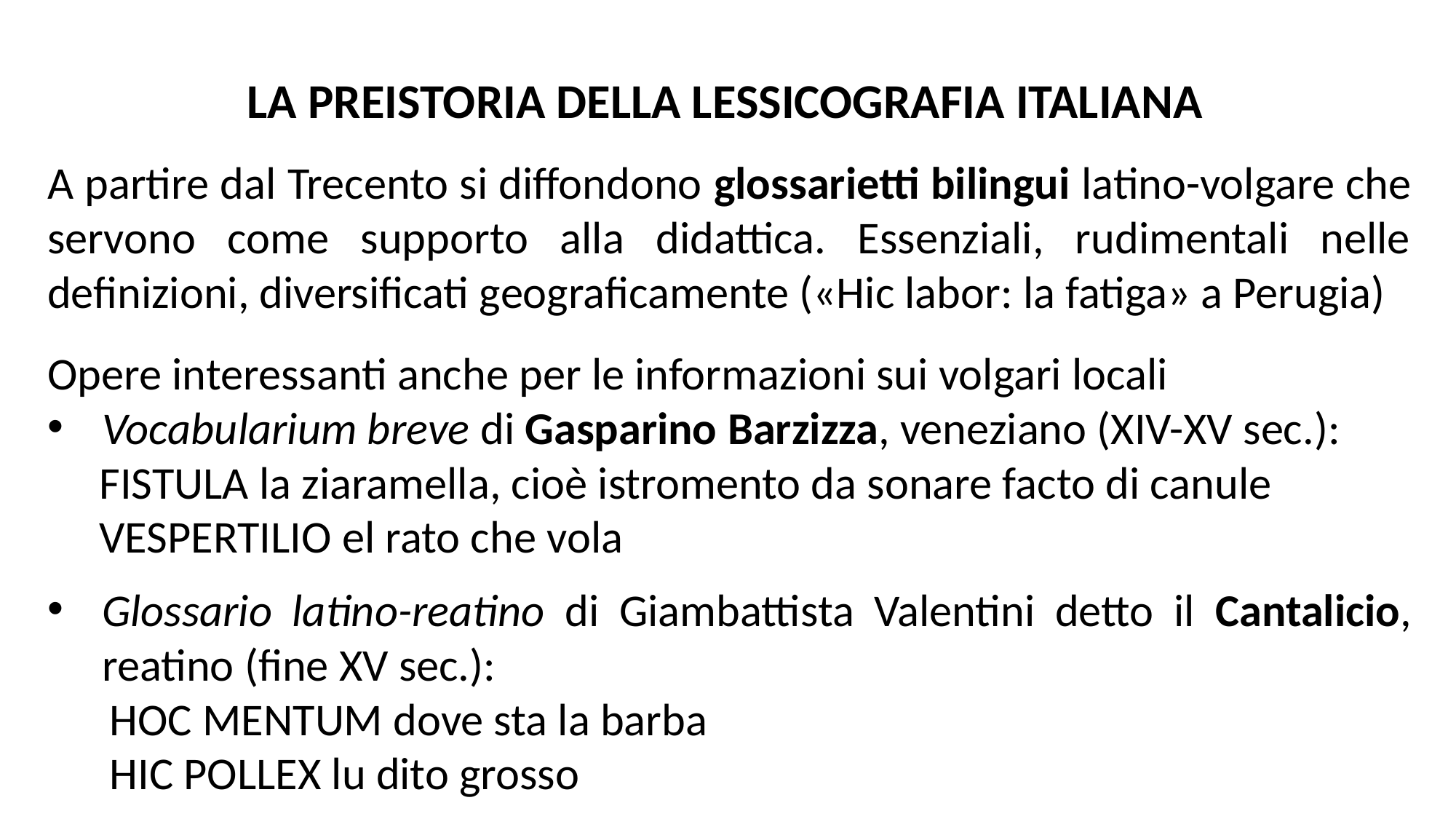

LA PREISTORIA DELLA LESSICOGRAFIA ITALIANA
A partire dal Trecento si diffondono glossarietti bilingui latino-volgare che servono come supporto alla didattica. Essenziali, rudimentali nelle definizioni, diversificati geograficamente («Hic labor: la fatiga» a Perugia)
Opere interessanti anche per le informazioni sui volgari locali
Vocabularium breve di Gasparino Barzizza, veneziano (XIV-XV sec.):
     FISTULA la ziaramella, cioè istromento da sonare facto di canule
     VESPERTILIO el rato che vola

Glossario latino-reatino di Giambattista Valentini detto il Cantalicio, reatino (fine XV sec.):
      HOC MENTUM dove sta la barba
      HIC POLLEX lu dito grosso